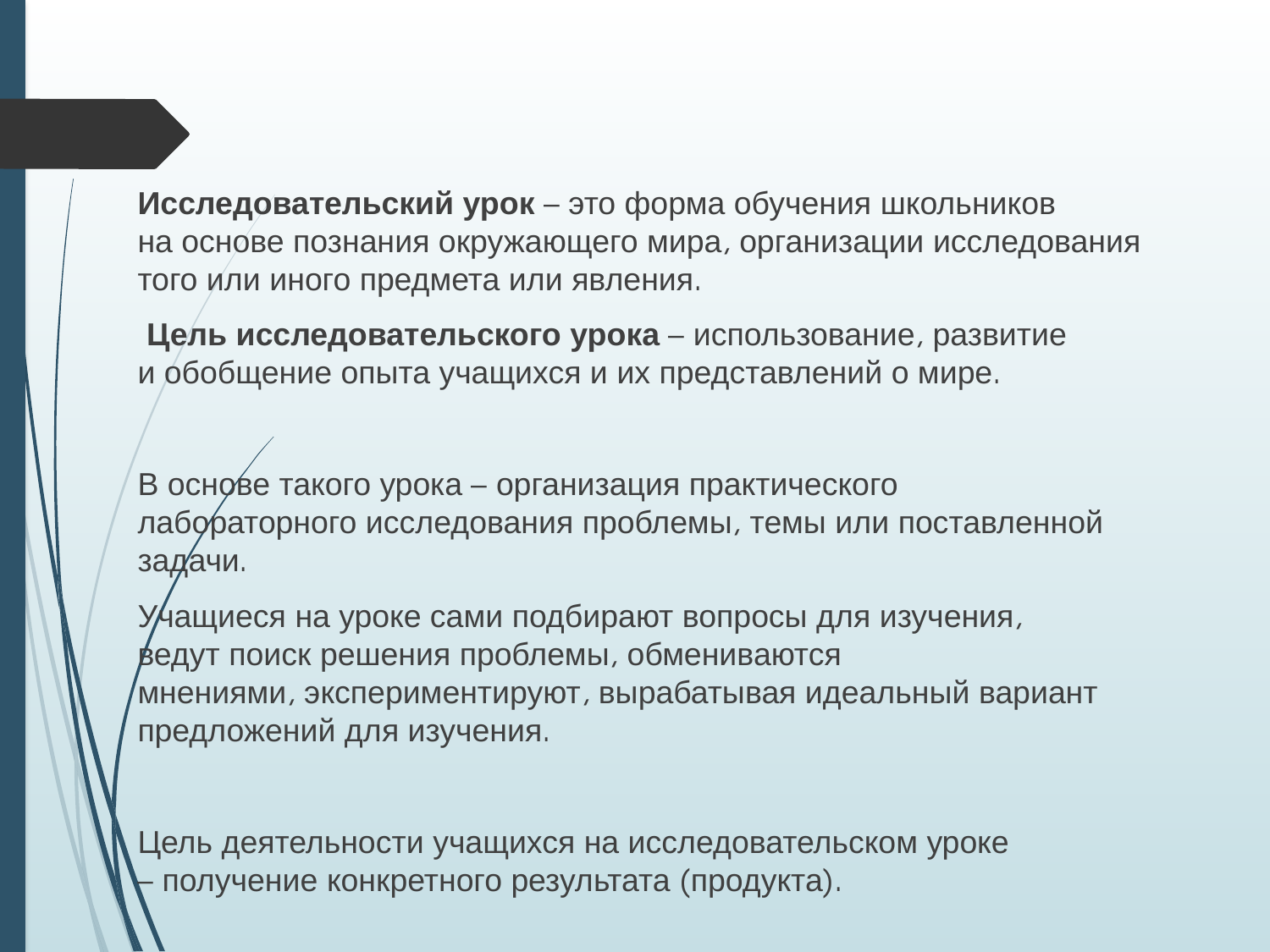

#
Исследовательский урок – это форма обучения школьников на основе познания окружающего мира, организации исследования того или иного предмета или явления.​
 Цель исследовательского урока – использование, развитие и обобщение опыта учащихся и их представлений о мире.​
​
В основе такого урока – организация практического лабораторного исследования проблемы, темы или поставленной задачи. ​
Учащиеся на уроке сами подбирают вопросы для изучения, ведут поиск решения проблемы, обмениваются мнениями, экспериментируют, вырабатывая идеальный вариант предложений для изучения.​
​
Цель деятельности учащихся на исследовательском уроке – получение конкретного результата (продукта). ​